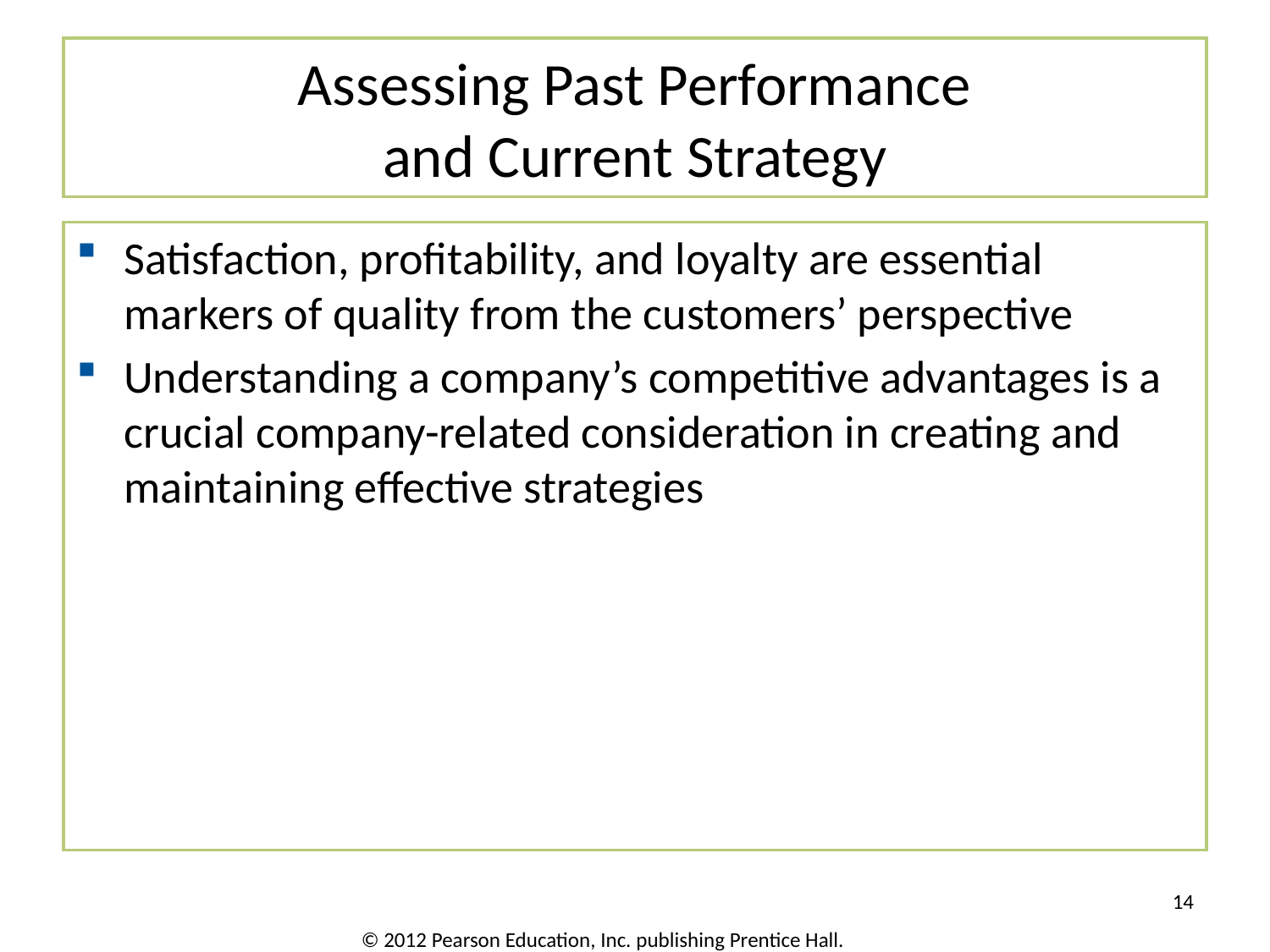

# Assessing Past Performance and Current Strategy
Satisfaction, profitability, and loyalty are essential markers of quality from the customers’ perspective
Understanding a company’s competitive advantages is a crucial company-related consideration in creating and maintaining effective strategies

14